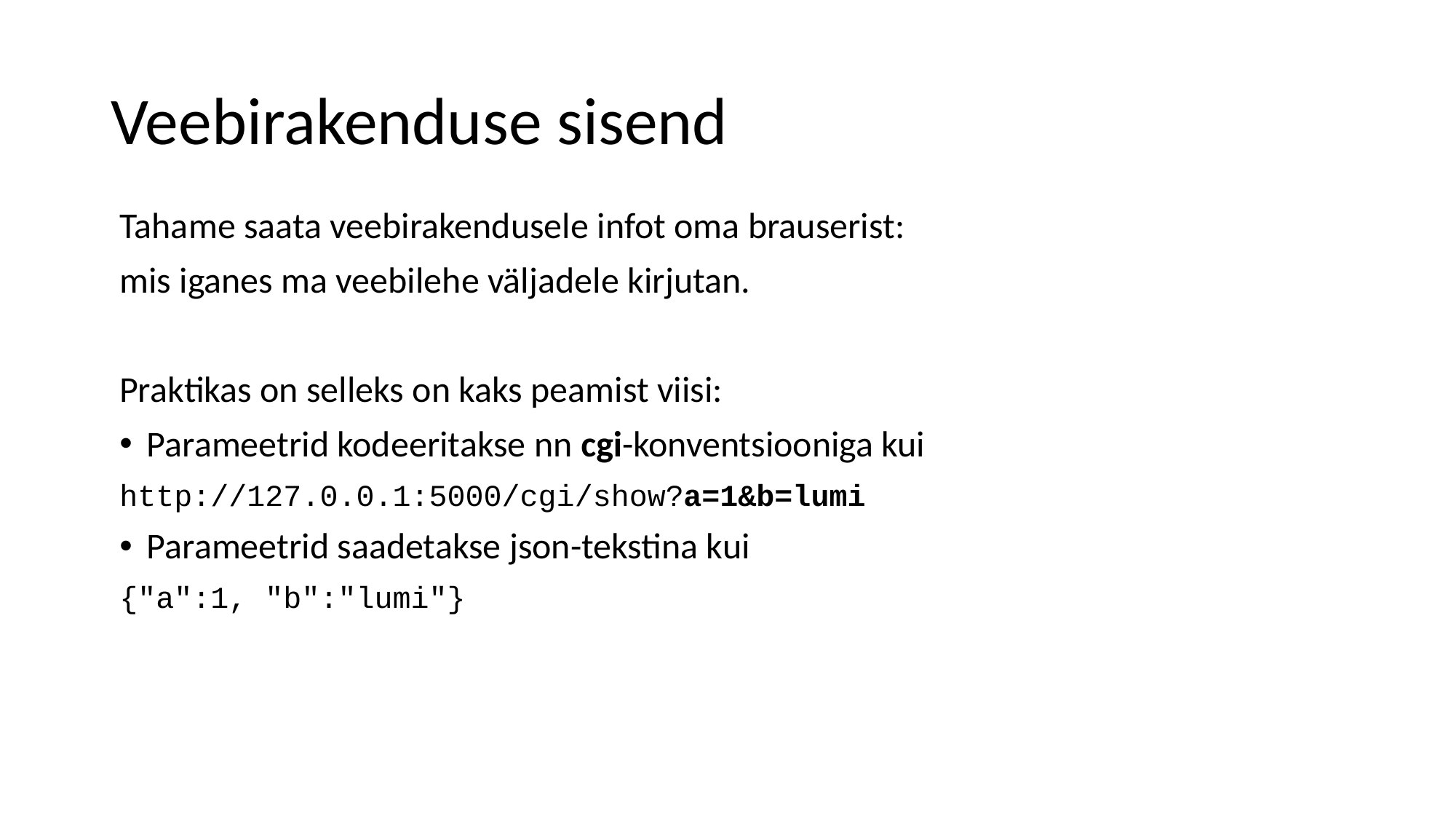

# Veebirakenduse sisend
Tahame saata veebirakendusele infot oma brauserist:
mis iganes ma veebilehe väljadele kirjutan.

Praktikas on selleks on kaks peamist viisi:
Parameetrid kodeeritakse nn cgi-konventsiooniga kui
http://127.0.0.1:5000/cgi/show?a=1&b=lumi
Parameetrid saadetakse json-tekstina kui
{"a":1, "b":"lumi"}